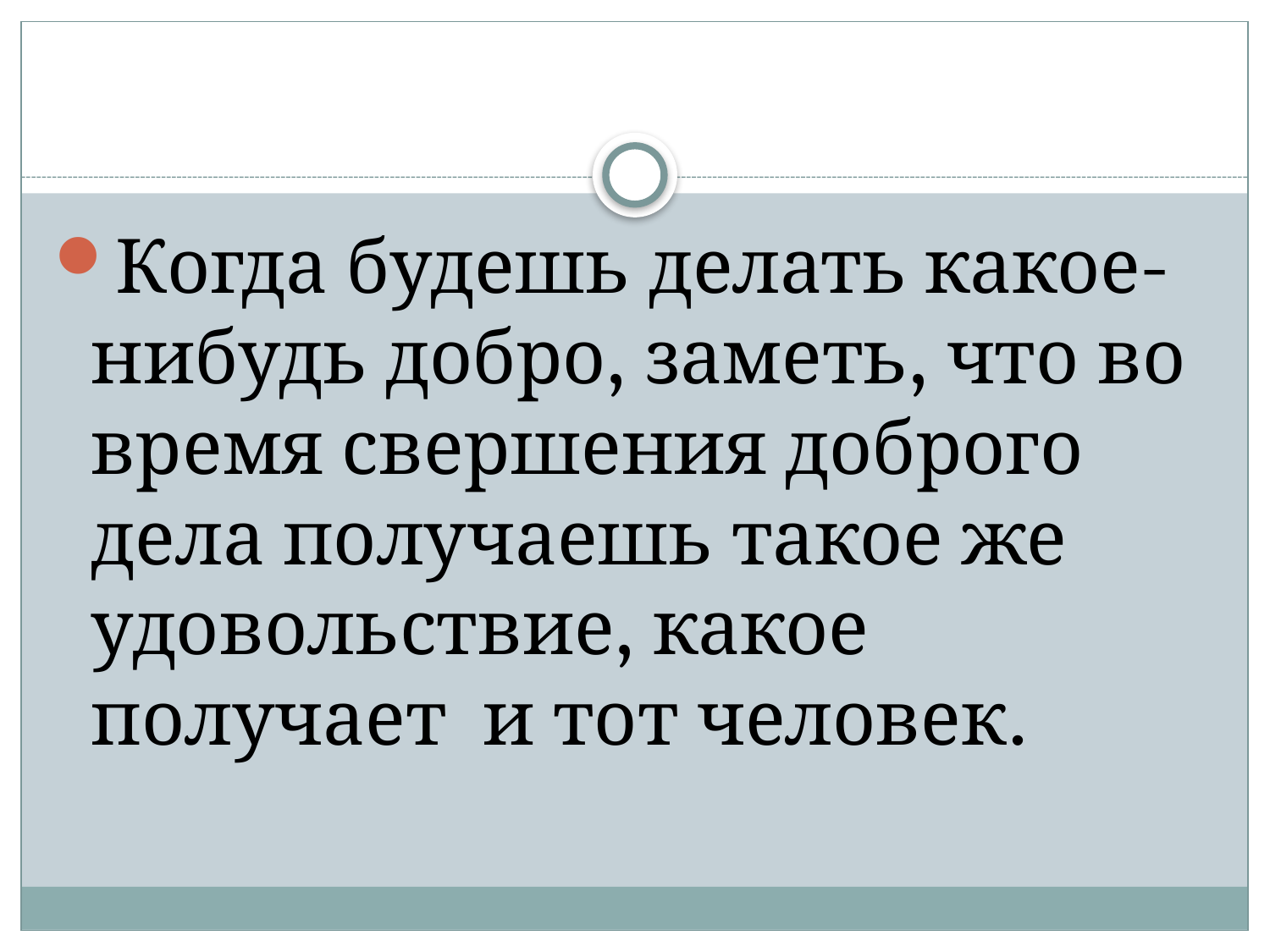

#
Когда будешь делать какое-нибудь добро, заметь, что во время свершения доброго дела получаешь такое же удовольствие, какое получает  и тот человек.